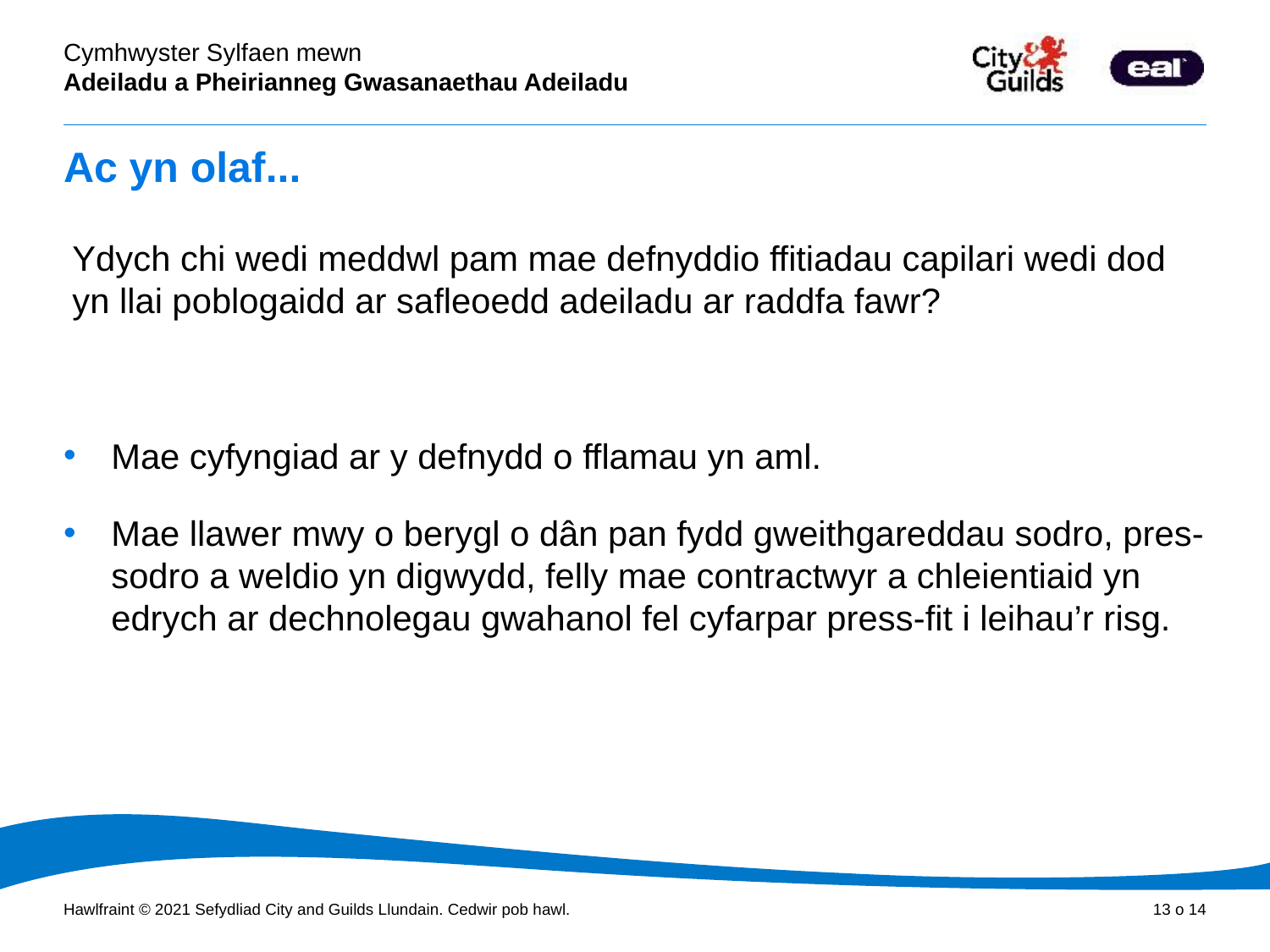

# Ac yn olaf...
Ydych chi wedi meddwl pam mae defnyddio ffitiadau capilari wedi dod yn llai poblogaidd ar safleoedd adeiladu ar raddfa fawr?

Mae cyfyngiad ar y defnydd o fflamau yn aml.
Mae llawer mwy o berygl o dân pan fydd gweithgareddau sodro, pres-sodro a weldio yn digwydd, felly mae contractwyr a chleientiaid yn edrych ar dechnolegau gwahanol fel cyfarpar press-fit i leihau’r risg.